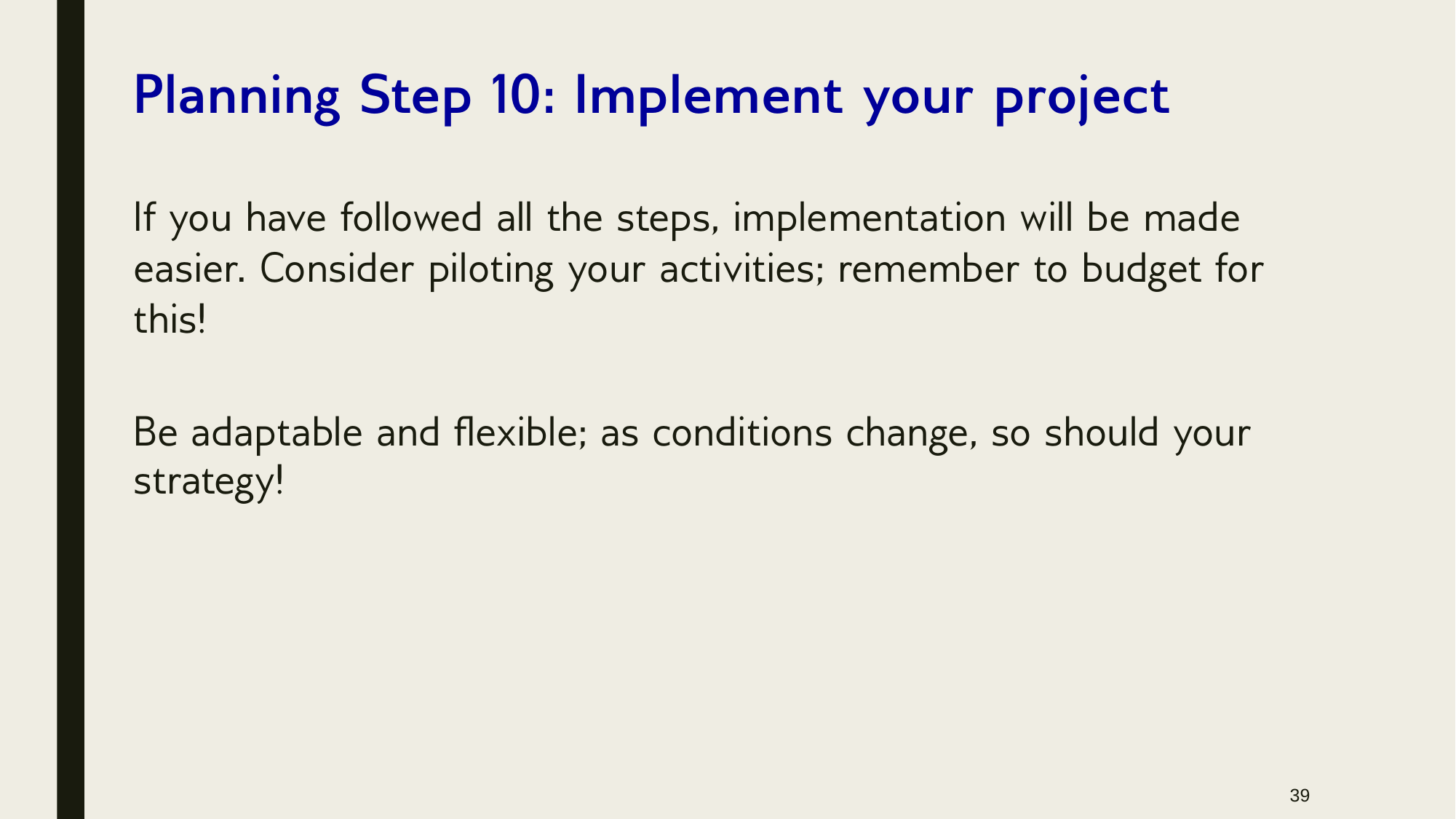

Planning Step 10: Implement your project
If you have followed all the steps, implementation will be made easier. Consider piloting your activities; remember to budget for this!

Be adaptable and flexible; as conditions change, so should your strategy!

39